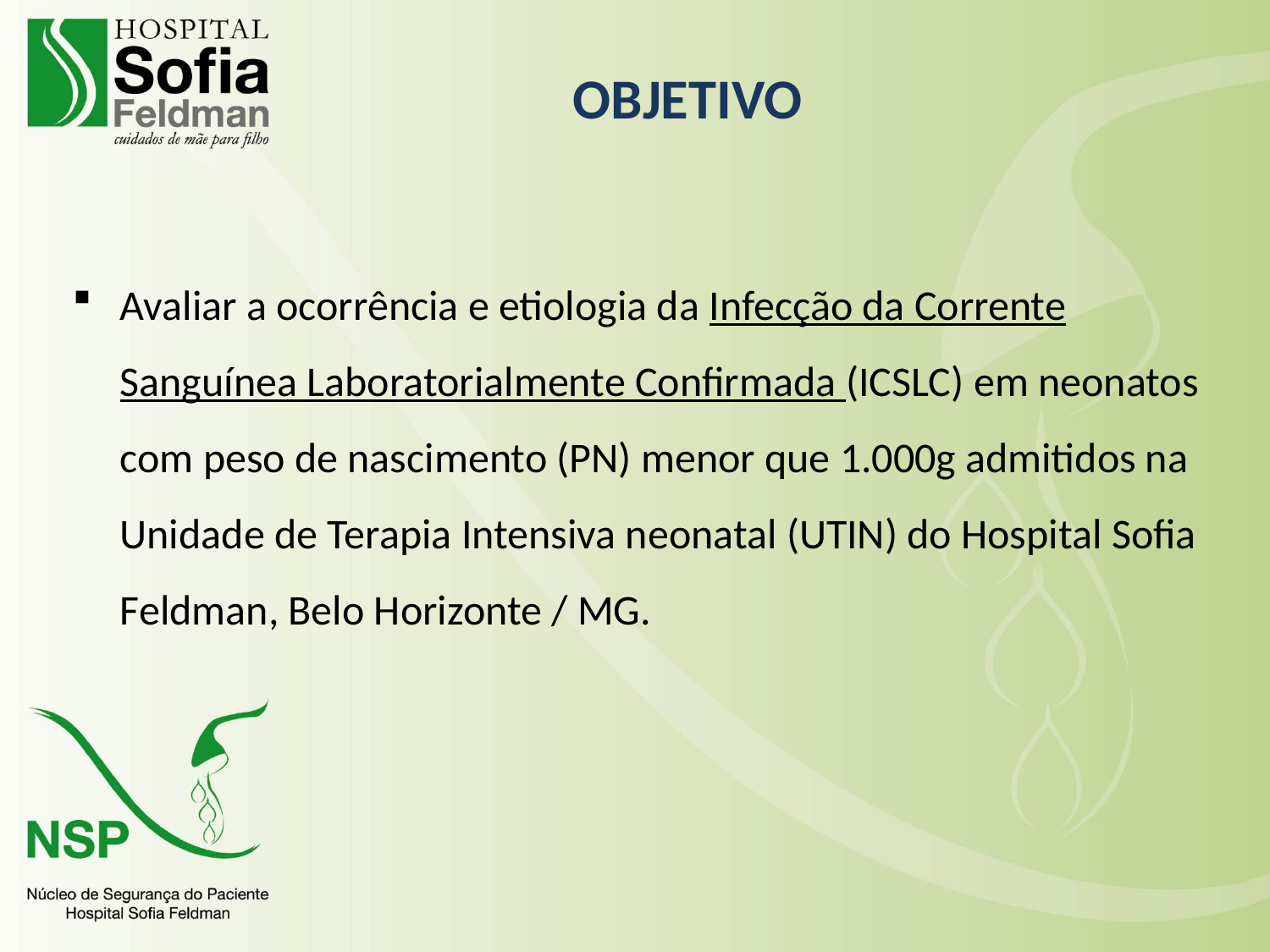

OBJETIVO
Avaliar a ocorrência e etiologia da Infecção da Corrente Sanguínea Laboratorialmente Confirmada (ICSLC) em neonatos com peso de nascimento (PN) menor que 1.000g admitidos na Unidade de Terapia Intensiva neonatal (UTIN) do Hospital Sofia Feldman, Belo Horizonte / MG.